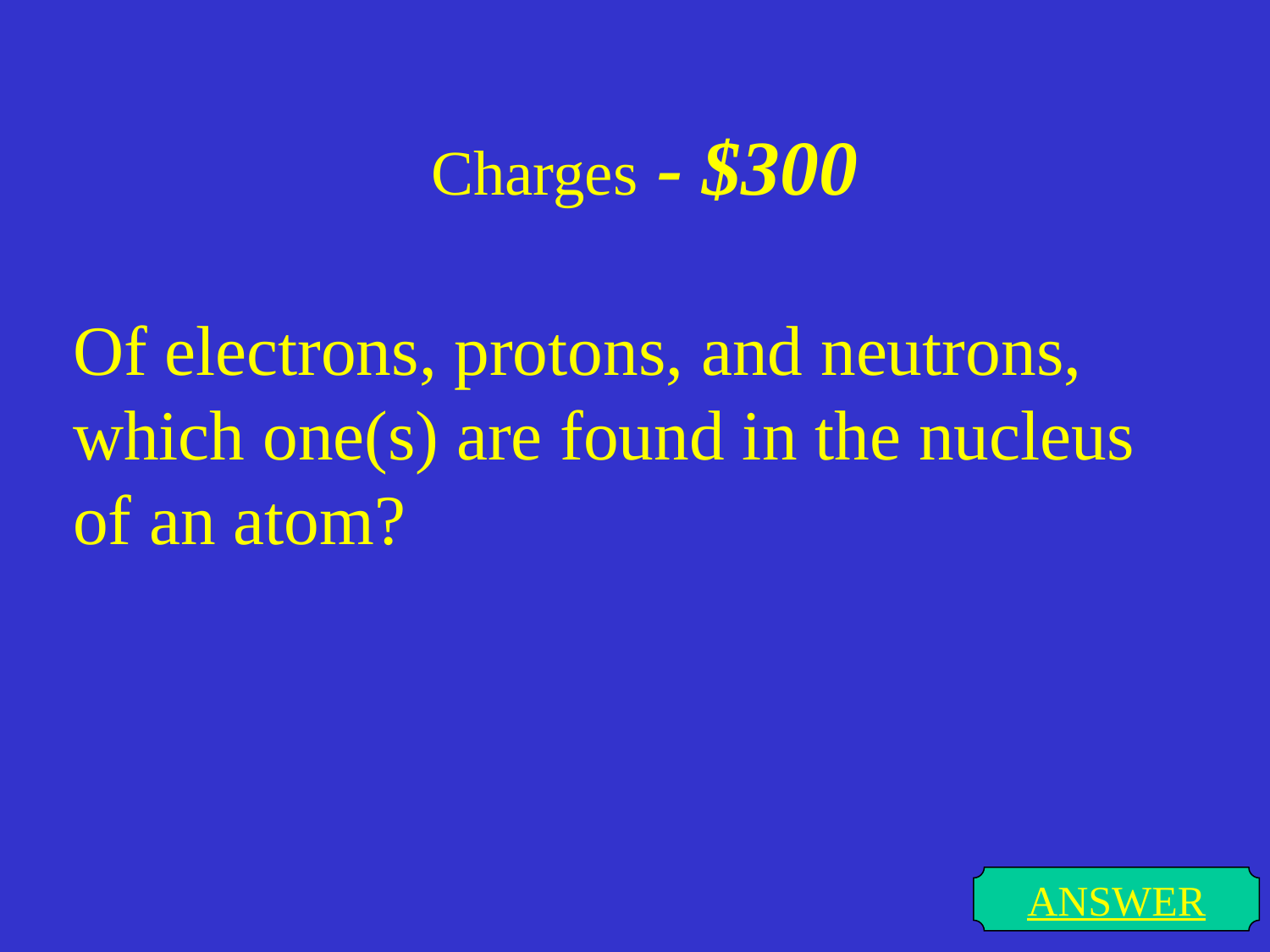

# Charges - $300
Of electrons, protons, and neutrons, which one(s) are found in the nucleus of an atom?

ANSWER